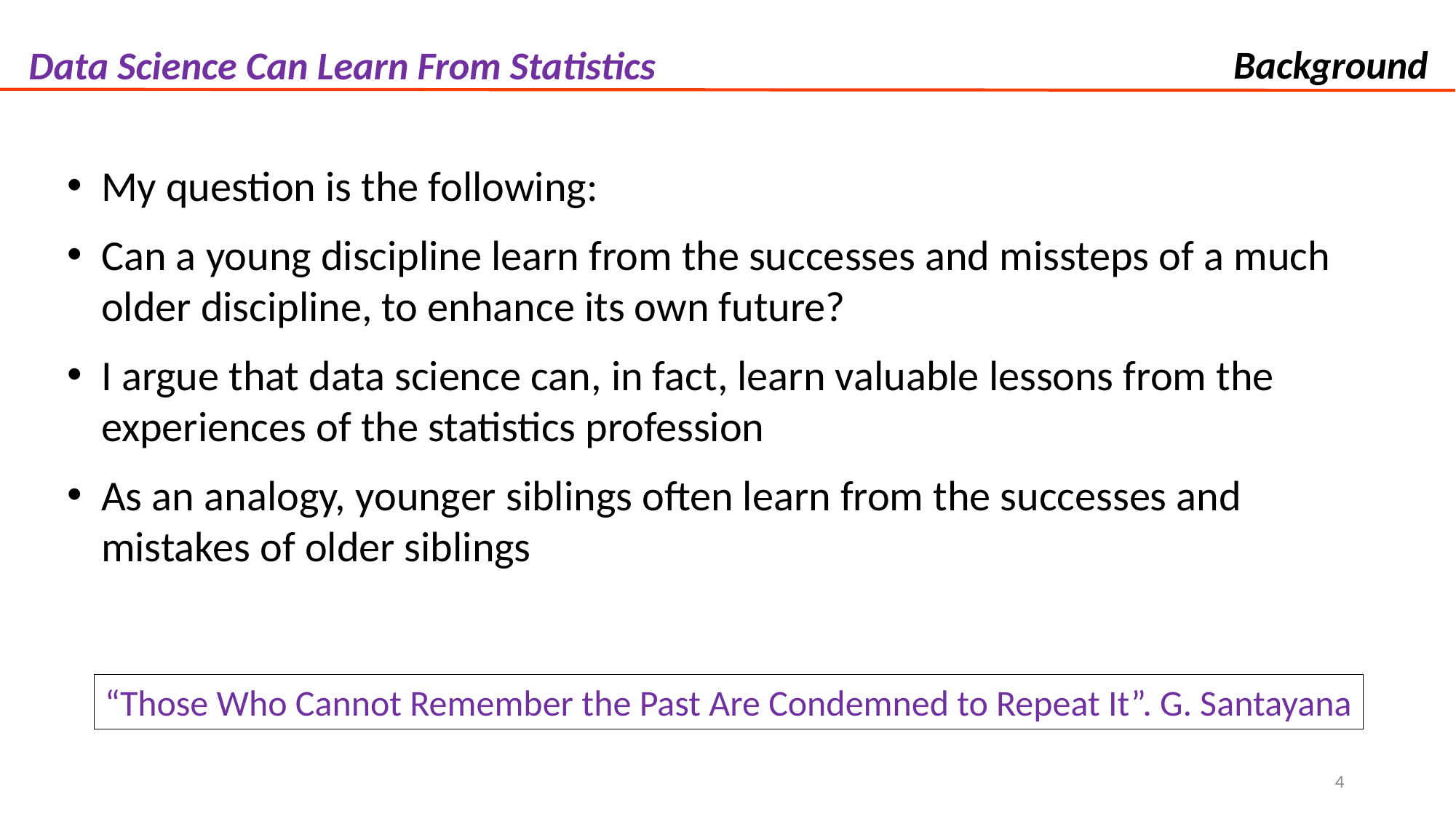

Background
Data Science Can Learn From Statistics

My question is the following:
Can a young discipline learn from the successes and missteps of a much older discipline, to enhance its own future?
I argue that data science can, in fact, learn valuable lessons from the experiences of the statistics profession
As an analogy, younger siblings often learn from the successes and mistakes of older siblings
“Those Who Cannot Remember the Past Are Condemned to Repeat It”. G. Santayana
4